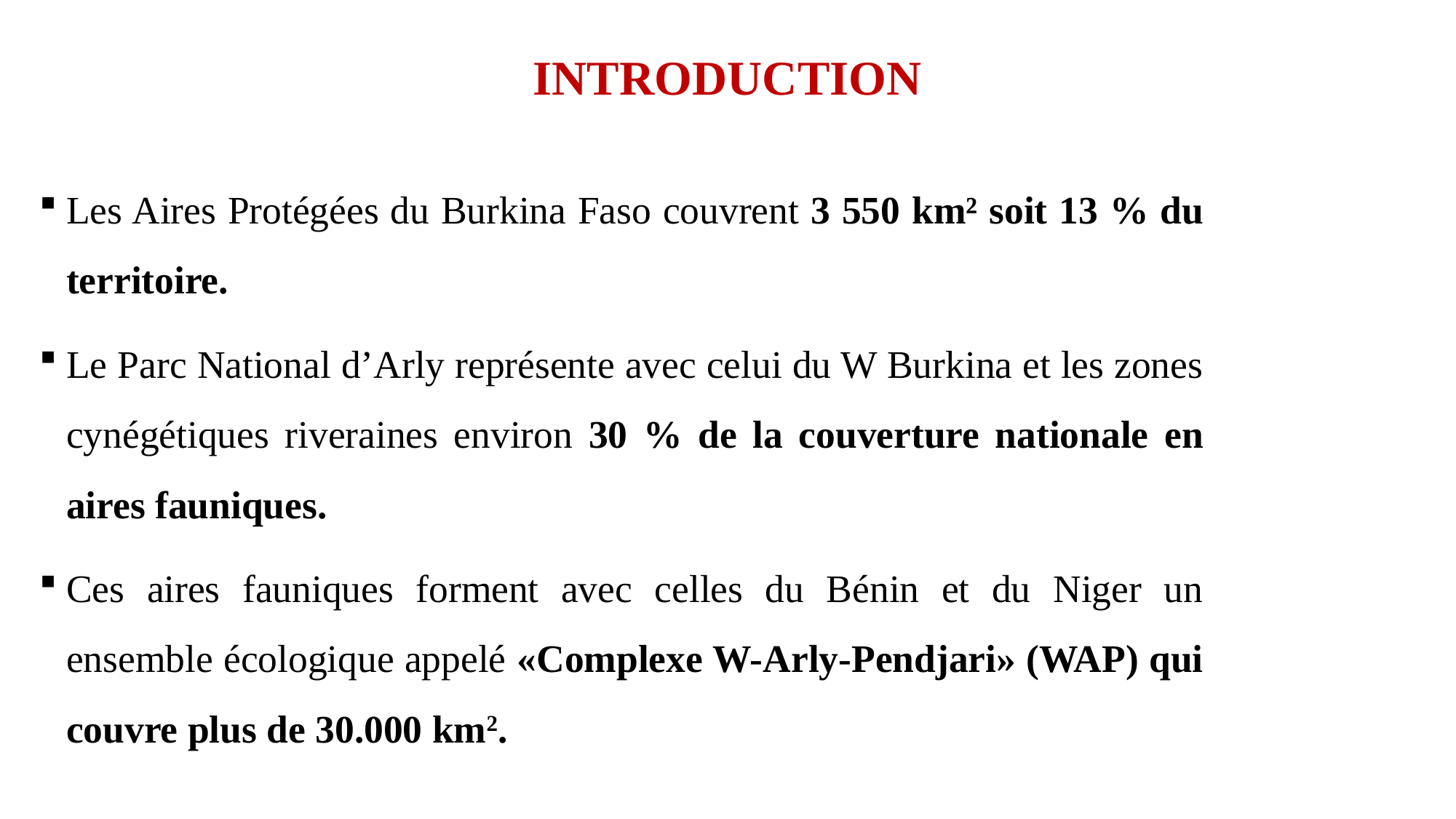

# INTRODUCTION
Les Aires Protégées du Burkina Faso couvrent 3 550 km² soit 13 % du territoire.
Le Parc National d’Arly représente avec celui du W Burkina et les zones cynégétiques riveraines environ 30 % de la couverture nationale en aires fauniques.
Ces aires fauniques forment avec celles du Bénin et du Niger un ensemble écologique appelé «Complexe W-Arly-Pendjari» (WAP) qui couvre plus de 30.000 km2.